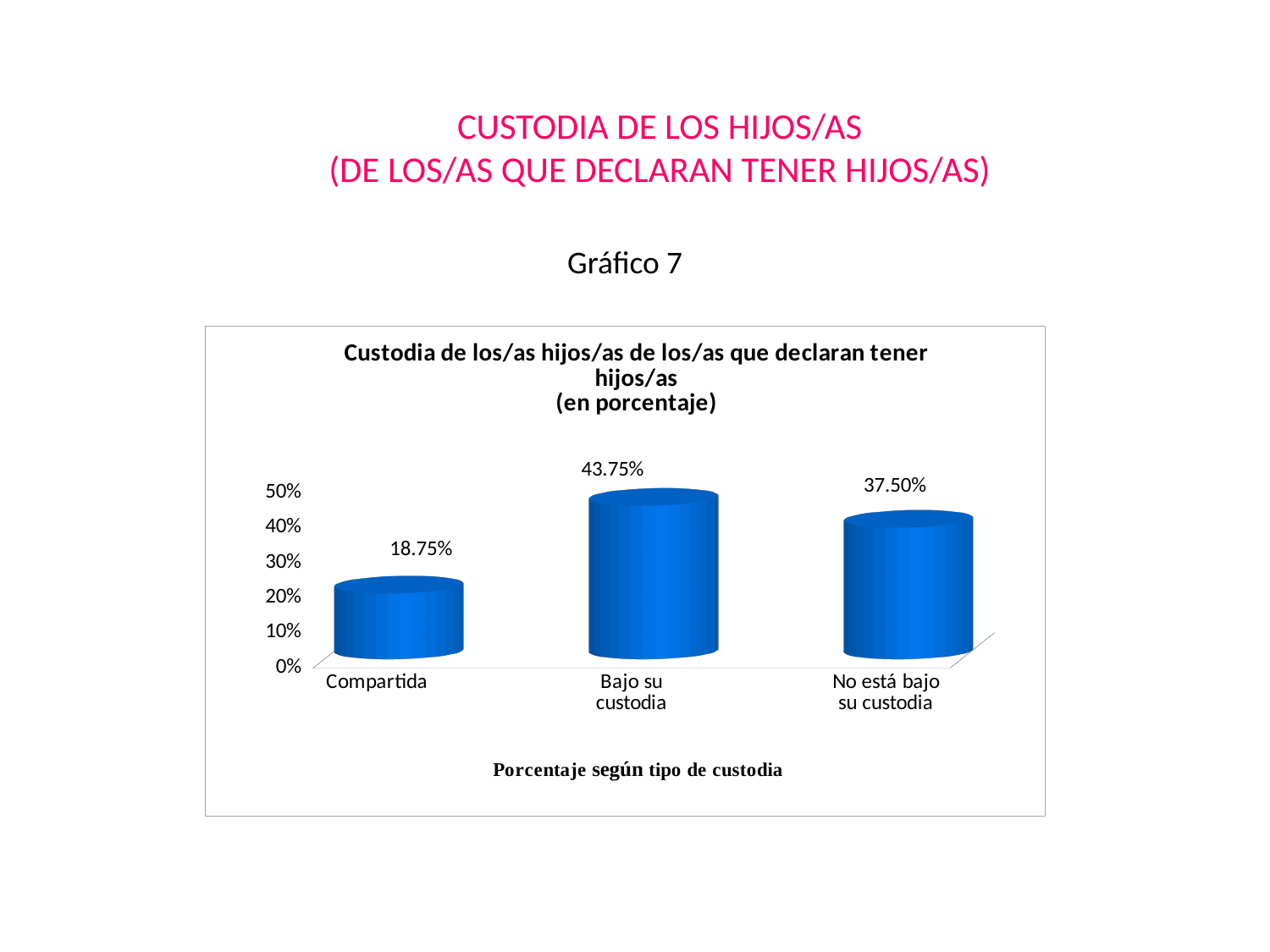

CUSTODIA DE LOS HIJOS/AS
(DE LOS/AS QUE DECLARAN TENER HIJOS/AS)
Gráfico 7

[unsupported chart]